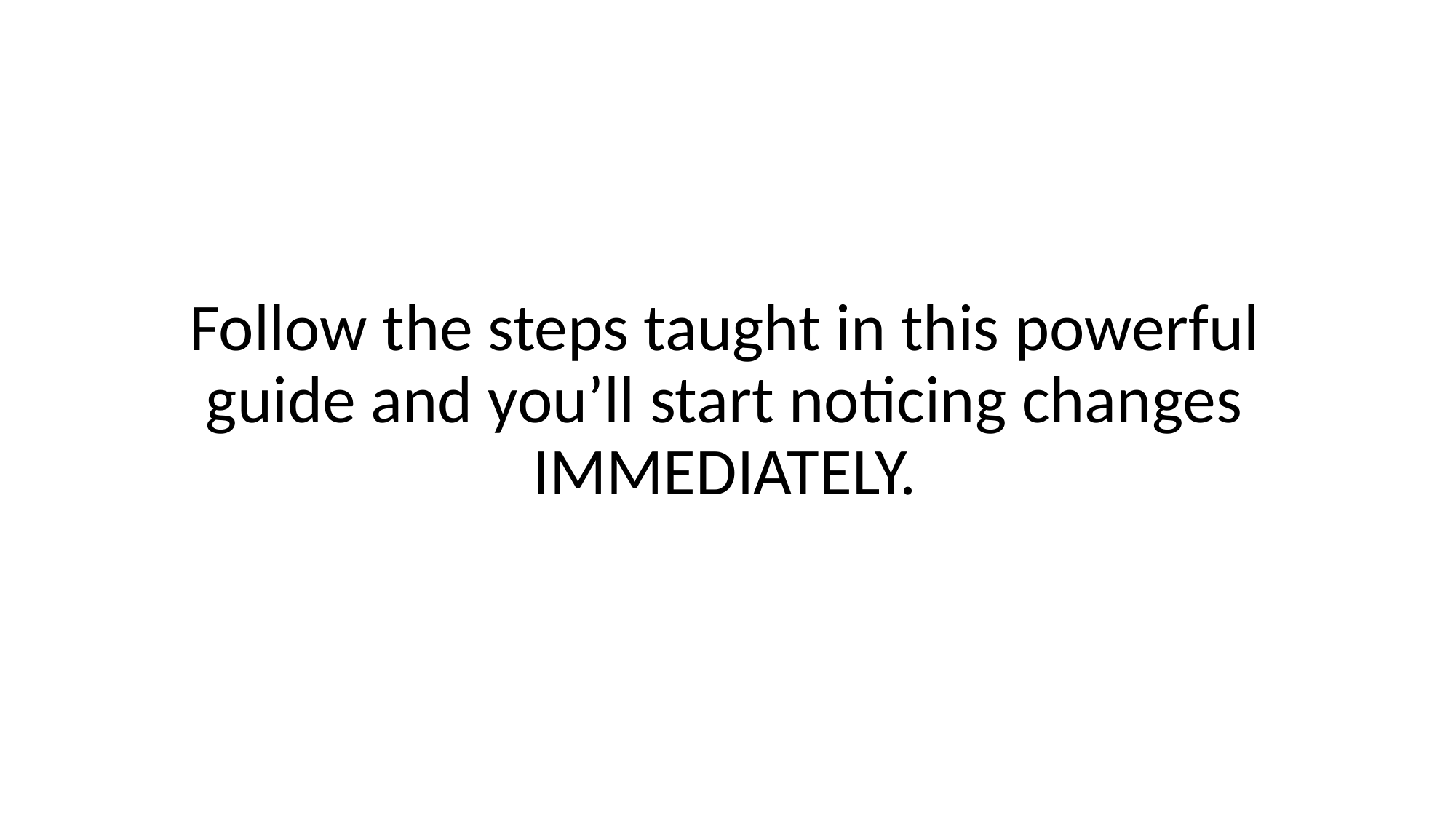

Follow the steps taught in this powerful guide and you’ll start noticing changes IMMEDIATELY.